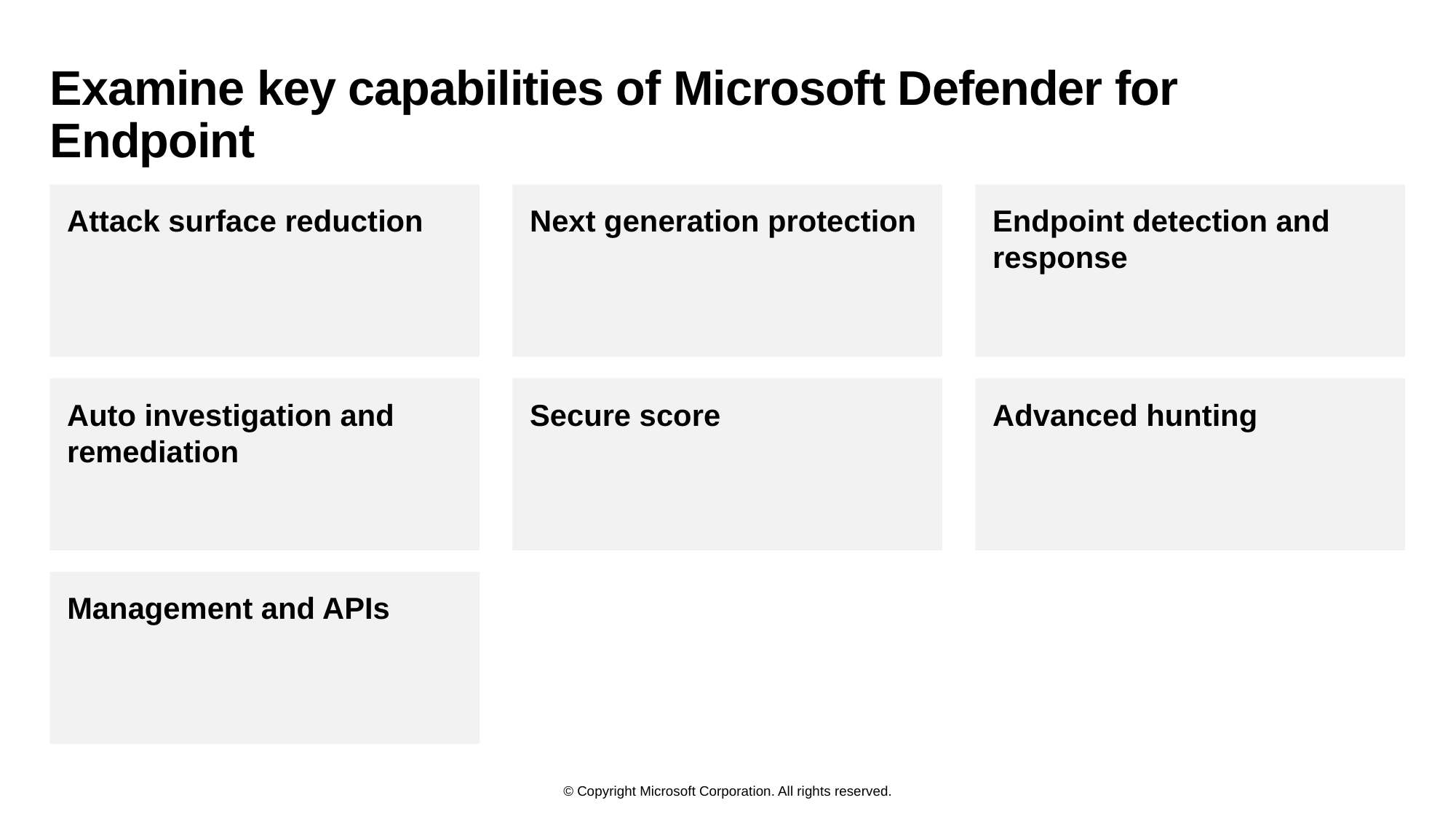

# Examine key capabilities of Microsoft Defender for Endpoint
Attack surface reduction
Next generation protection
Endpoint detection and response
Auto investigation and remediation
Secure score
Advanced hunting
Management and APIs